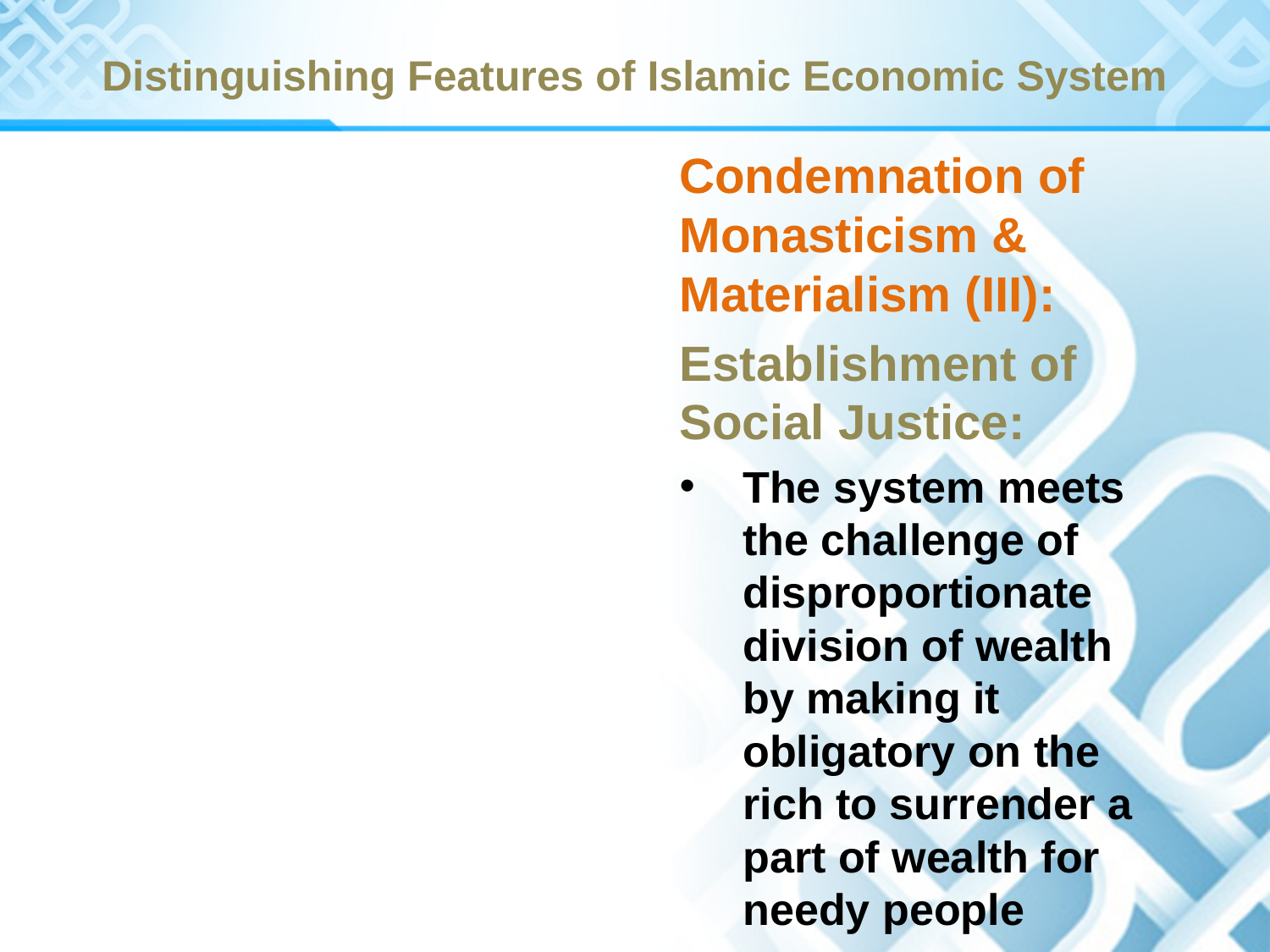

Distinguishing Features of Islamic Economic System
Condemnation of Monasticism & Materialism (III):
Establishment of Social Justice:
The system meets the challenge of disproportionate division of wealth by making it obligatory on the rich to surrender a part of wealth for needy people